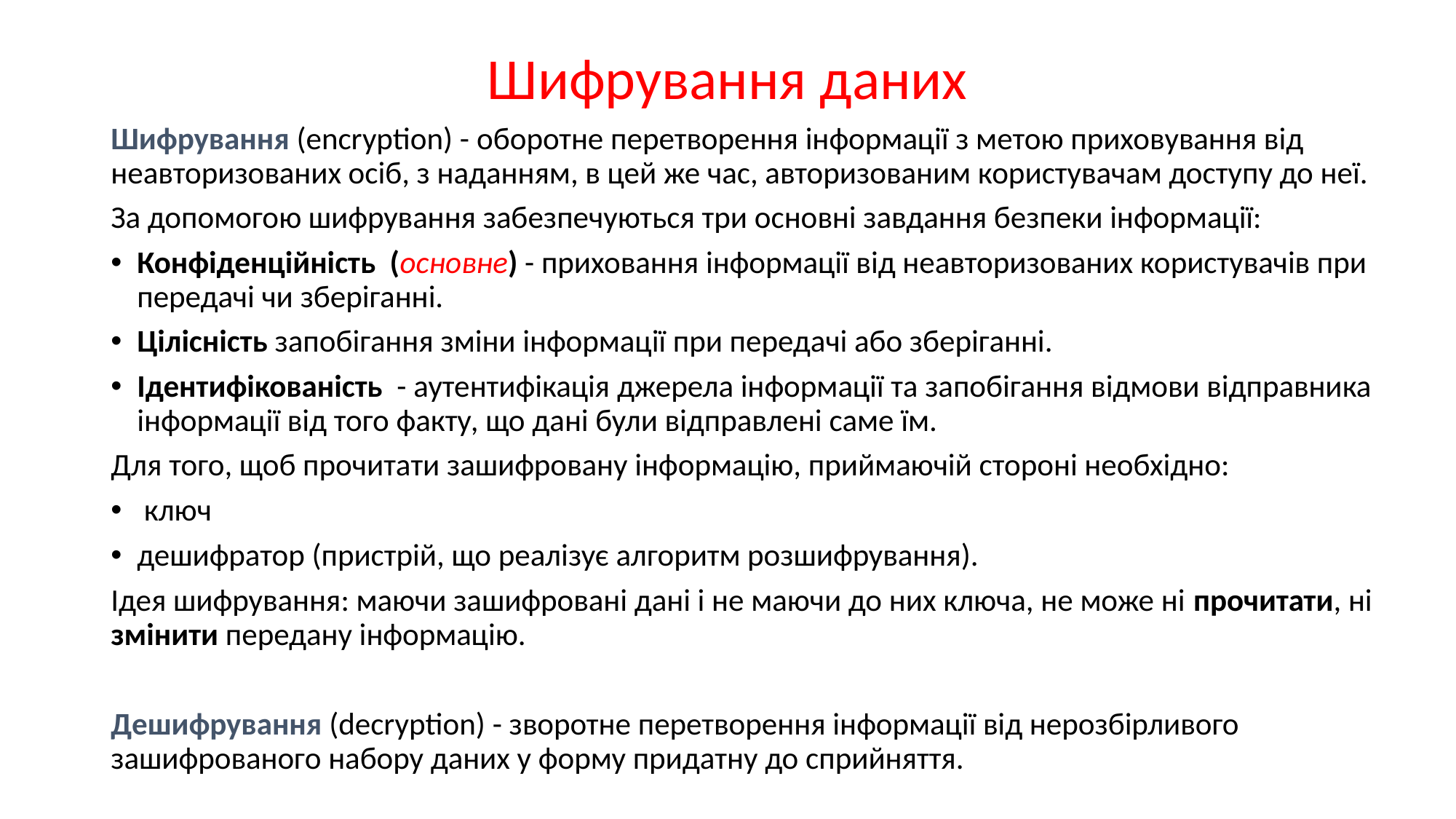

# Шифрування даних
Шифрування (encryption) - оборотне перетворення інформації з метою приховування від неавторизованих осіб, з наданням, в цей же час, авторизованим користувачам доступу до неї.
За допомогою шифрування забезпечуються три основні завдання безпеки інформації:
Конфіденційність  (основне) - приховання інформації від неавторизованих користувачів при передачі чи зберіганні.
Цілісність запобігання зміни інформації при передачі або зберіганні.
Ідентифікованість  - аутентифікація джерела інформації та запобігання відмови відправника інформації від того факту, що дані були відправлені саме їм.
Для того, щоб прочитати зашифровану інформацію, приймаючій стороні необхідно:
 ключ
дешифратор (пристрій, що реалізує алгоритм розшифрування).
Ідея шифрування: маючи зашифровані дані і не маючи до них ключа, не може ні прочитати, ні змінити передану інформацію.

Дешифрування (decryption) - зворотне перетворення інформації від нерозбірливого зашифрованого набору даних у форму придатну до сприйняття.